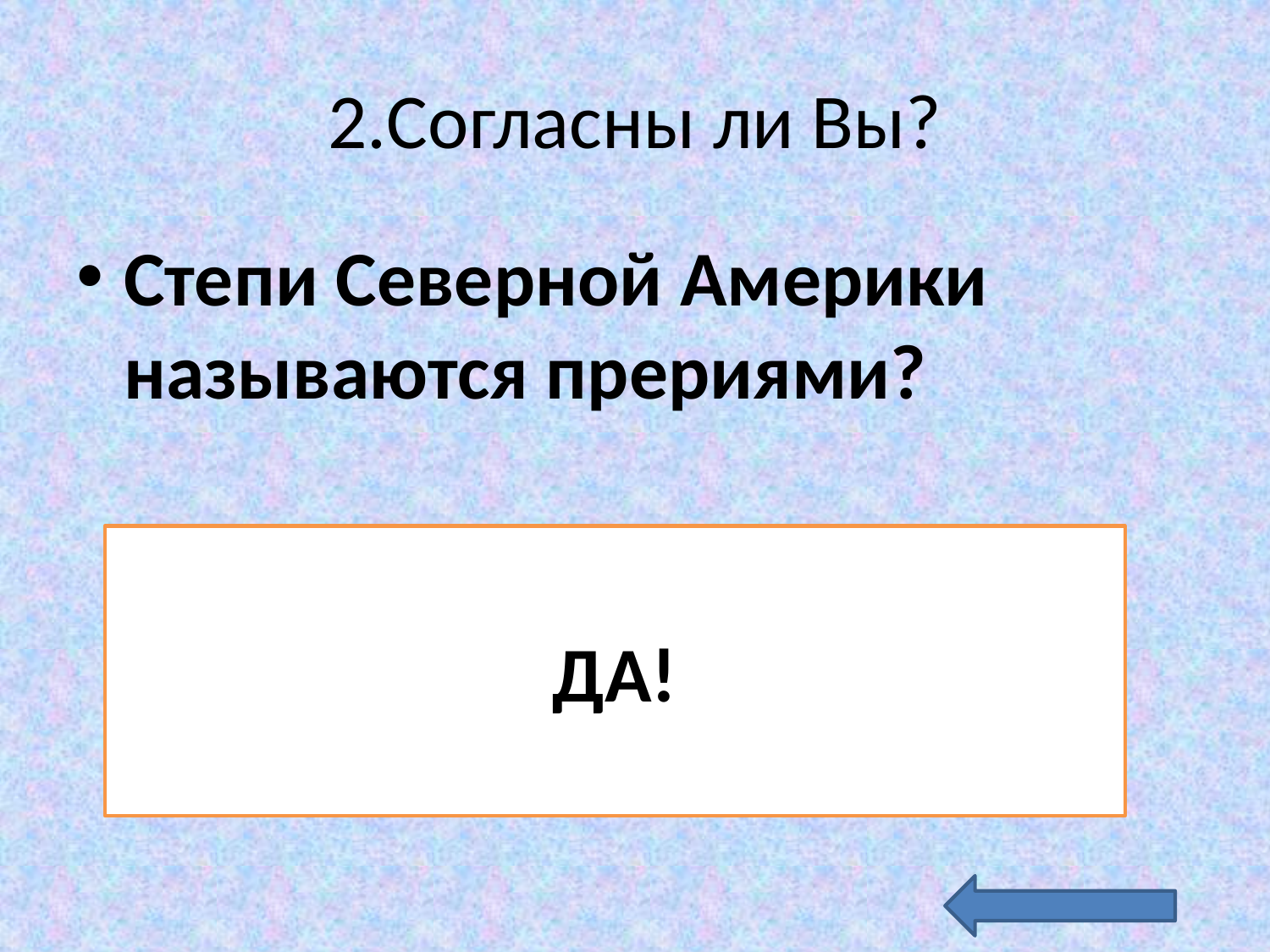

# 2.Согласны ли Вы?
Степи Северной Америки называются прериями?
ДА!